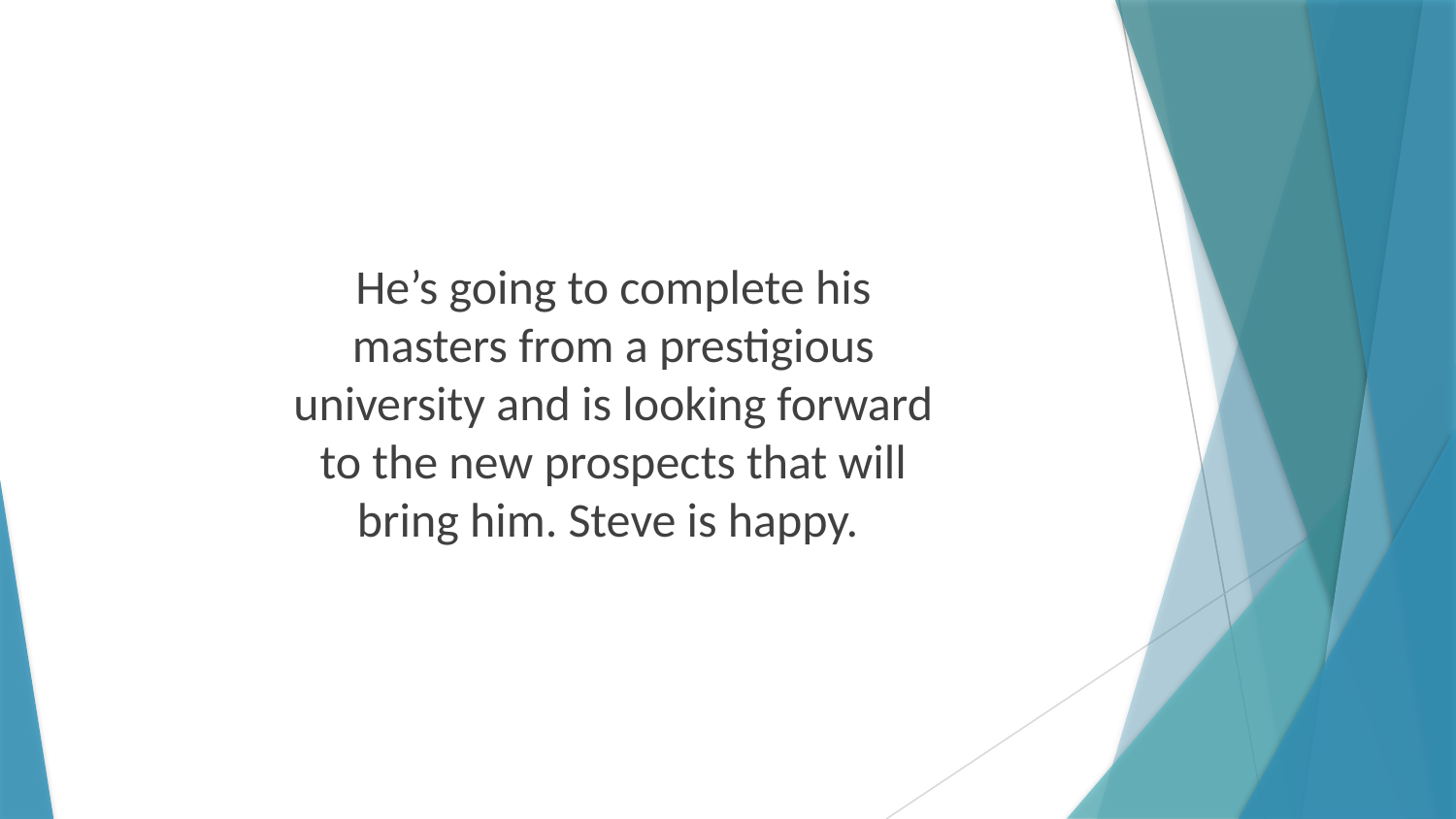

He’s going to complete his masters from a prestigious university and is looking forward to the new prospects that will bring him. Steve is happy.